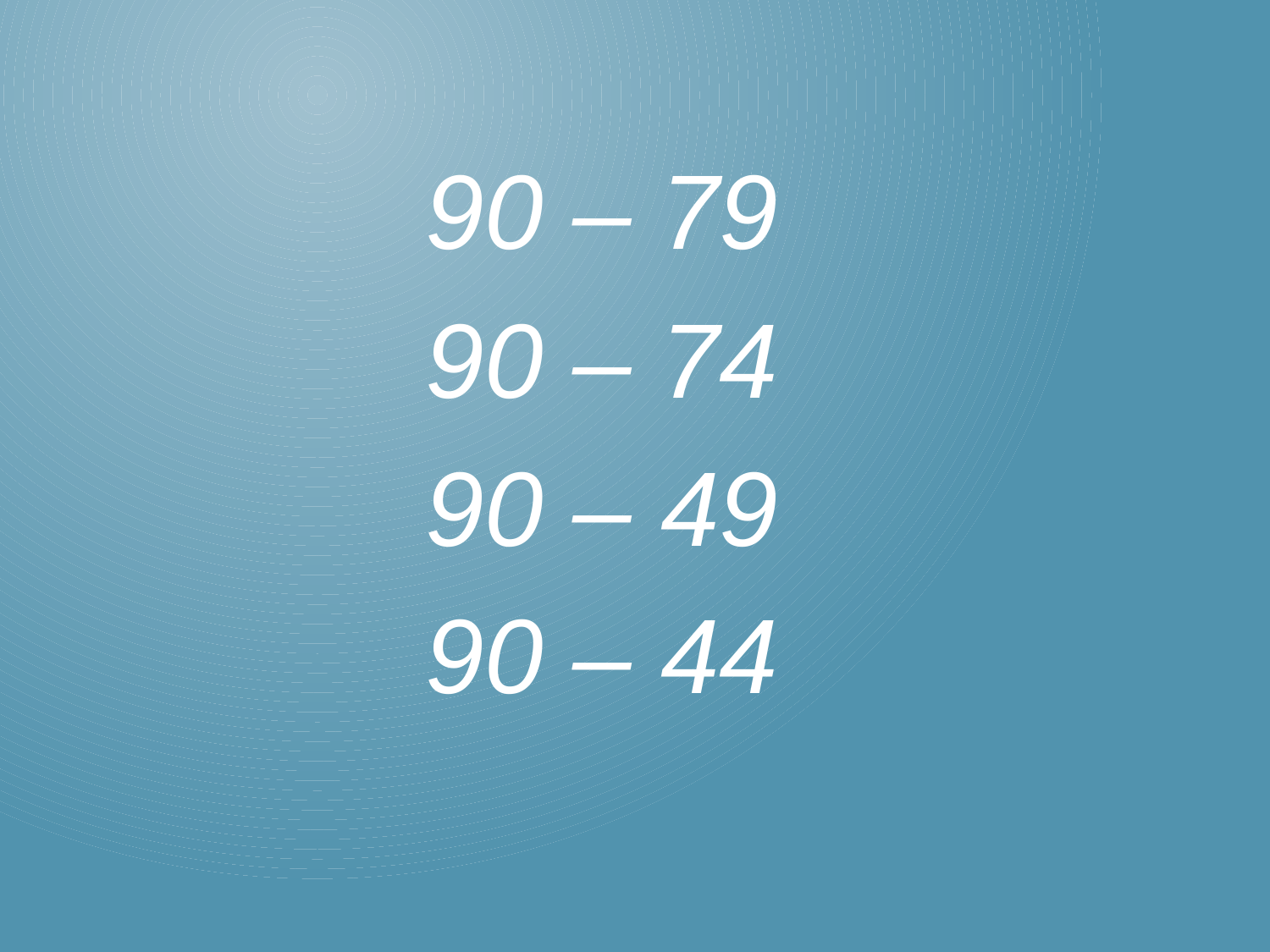

90 – 79
90 – 74
90 – 49
90 – 44